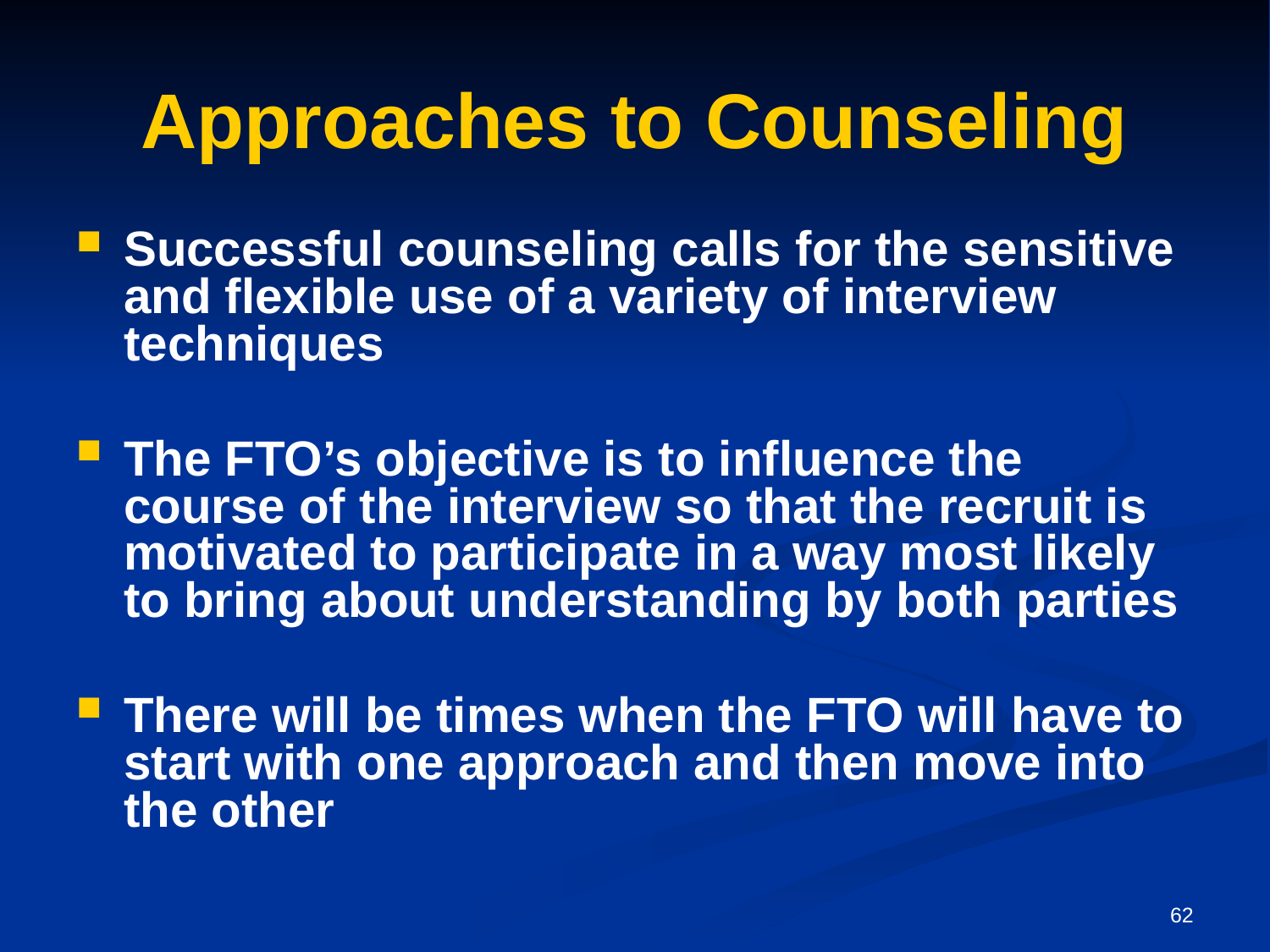

# Approaches to Counseling
Successful counseling calls for the sensitive and flexible use of a variety of interview techniques

The FTO’s objective is to influence the course of the interview so that the recruit is motivated to participate in a way most likely to bring about understanding by both parties

There will be times when the FTO will have to start with one approach and then move into the other

62